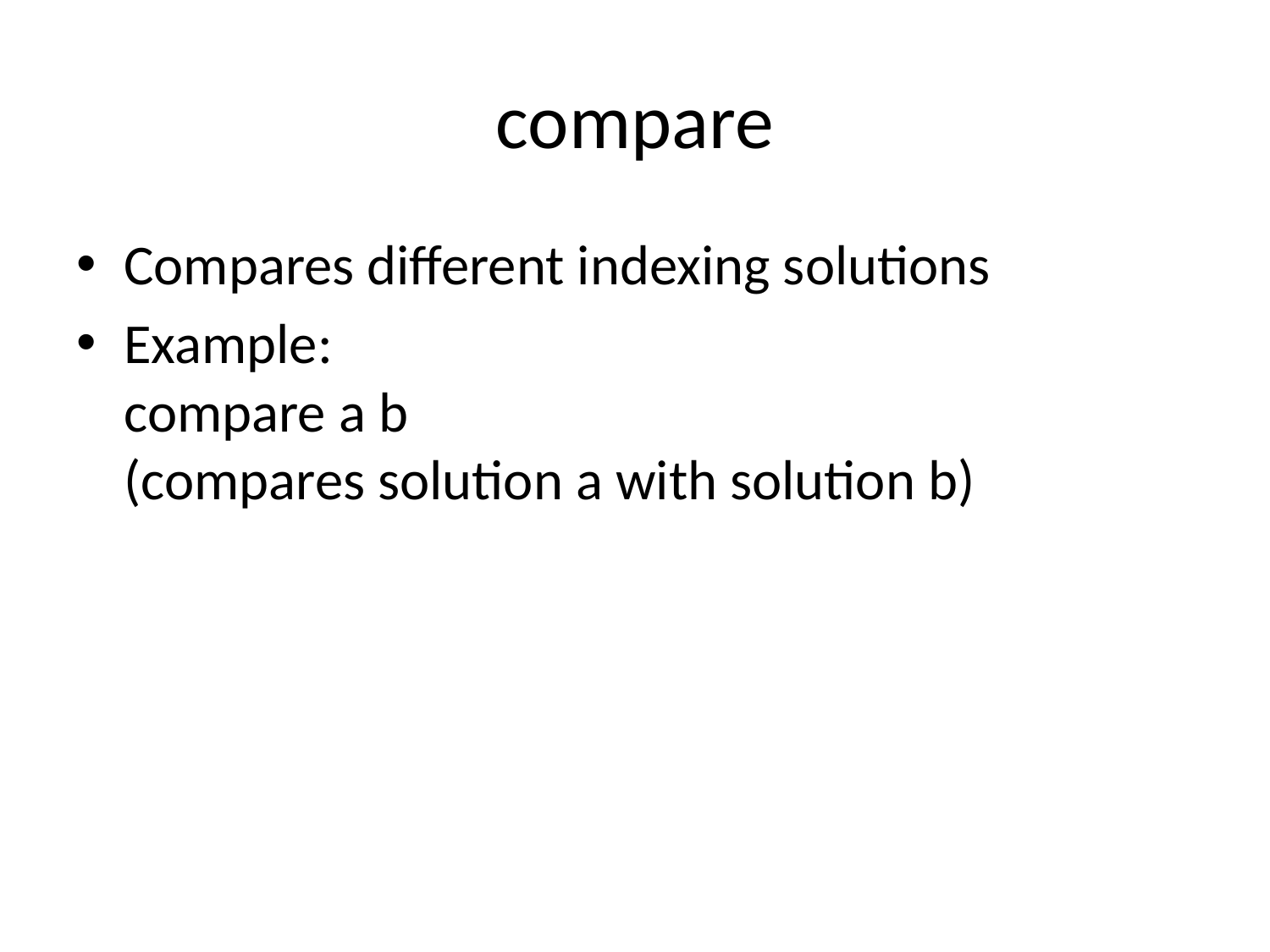

# compare
Compares different indexing solutions
Example:
compare a b
(compares solution a with solution b)